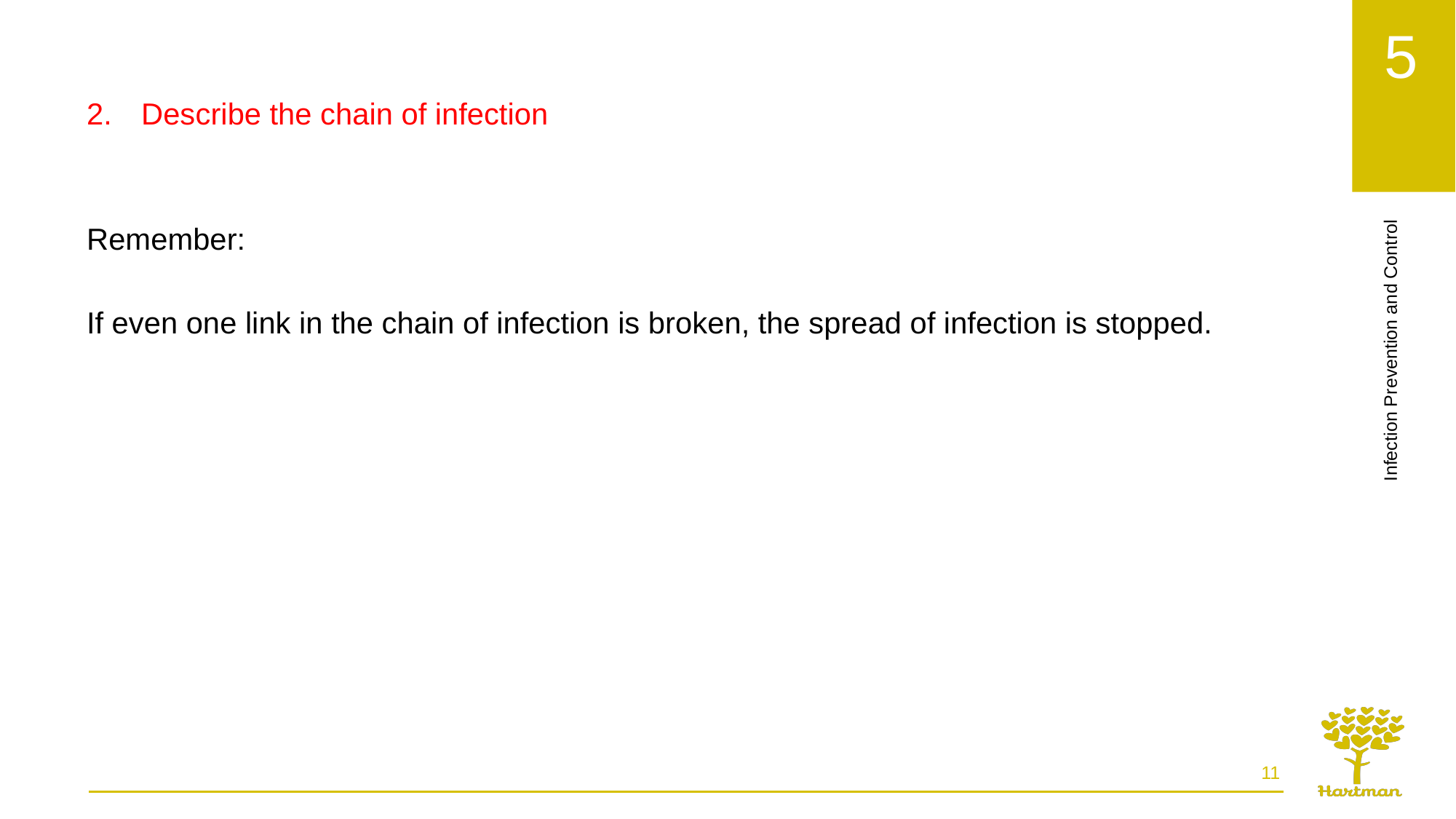

Describe the chain of infection

Remember:

If even one link in the chain of infection is broken, the spread of infection is stopped.

11